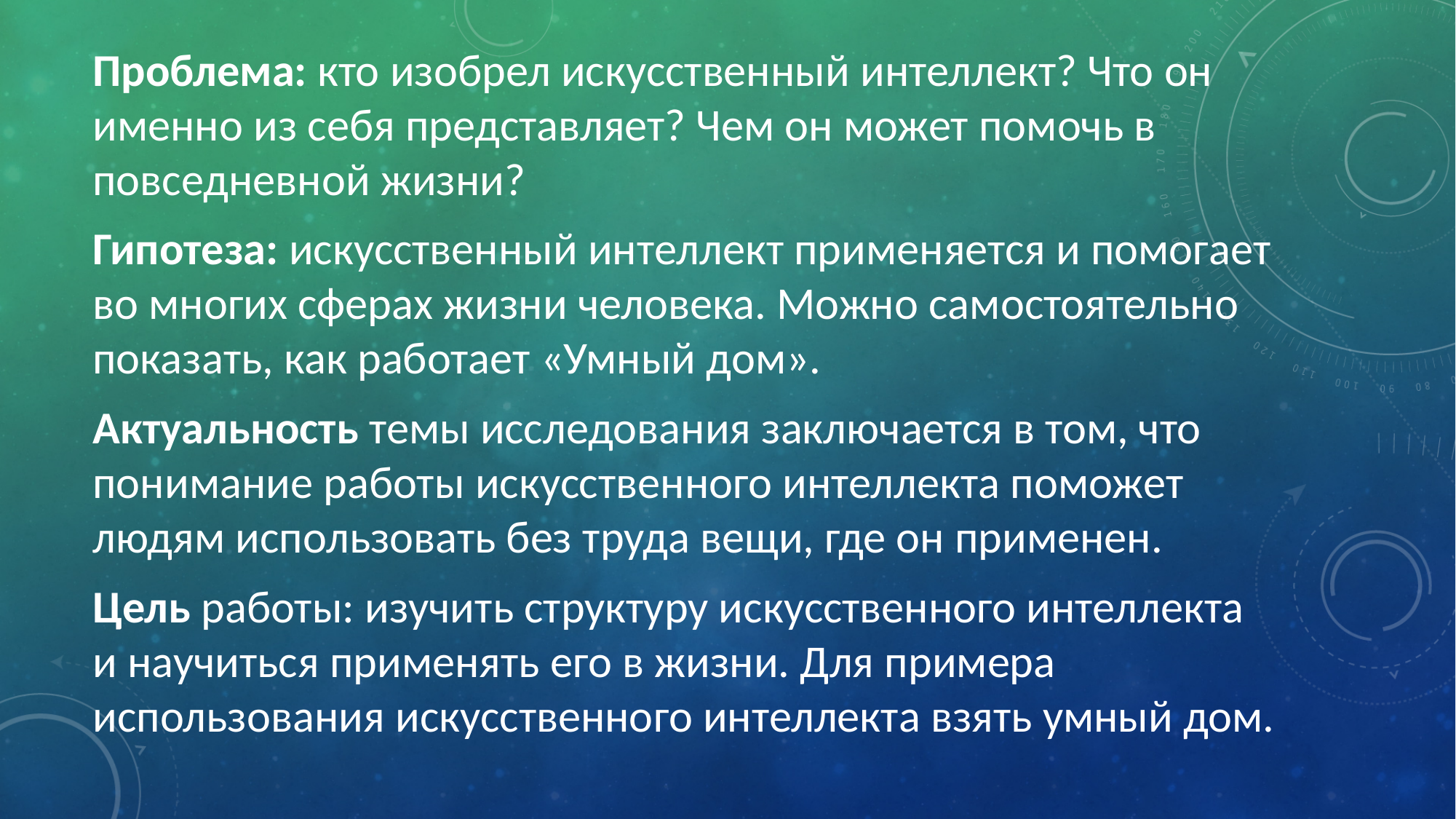

Проблема: кто изобрел искусственный интеллект? Что он именно из себя представляет? Чем он может помочь в повседневной жизни?
Гипотеза: искусственный интеллект применяется и помогает во многих сферах жизни человека. Можно самостоятельно показать, как работает «Умный дом».
Актуальность темы исследования заключается в том, что понимание работы искусственного интеллекта поможет людям использовать без труда вещи, где он применен.
Цель работы: изучить структуру искусственного интеллекта и научиться применять его в жизни. Для примера использования искусственного интеллекта взять умный дом.